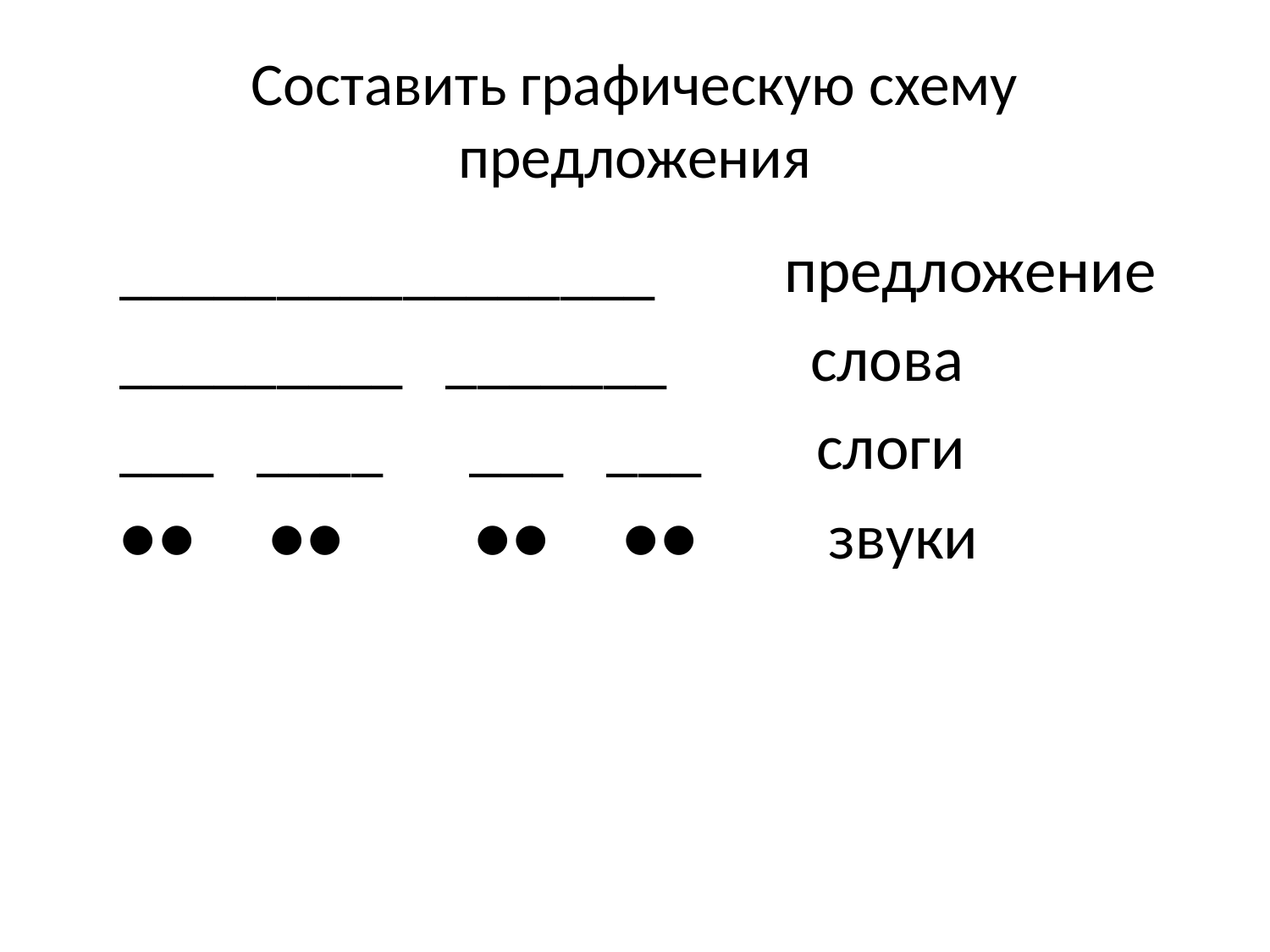

# Составить графическую схему предложения
   _________________         предложение
   _________   _______          слова
   ___   ____      ___   ___        слоги
   ●●     ●●         ●●     ●●         звуки